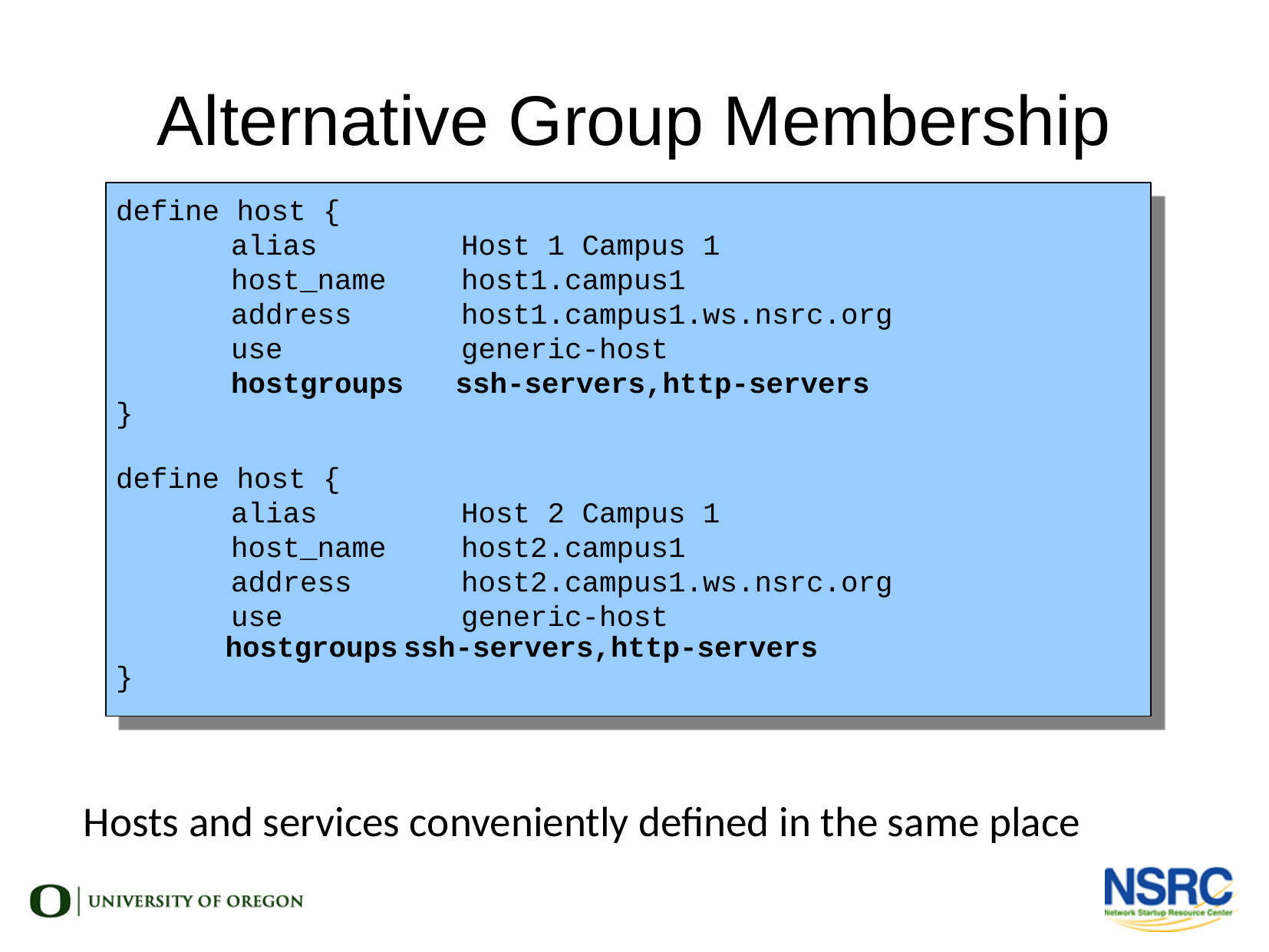

Alternative Group Membership
define host {
	alias		Host 1 Campus 1
	host_name	host1.campus1
	address	host1.campus1.ws.nsrc.org
	use		generic-host
	hostgroups   ssh-servers,http-servers
}

define host {
	alias		Host 2 Campus 1
	host_name	host2.campus1
	address	host2.campus1.ws.nsrc.org
	use		generic-host
   hostgroups	ssh-servers,http-servers
}

Hosts and services conveniently defined in the same place